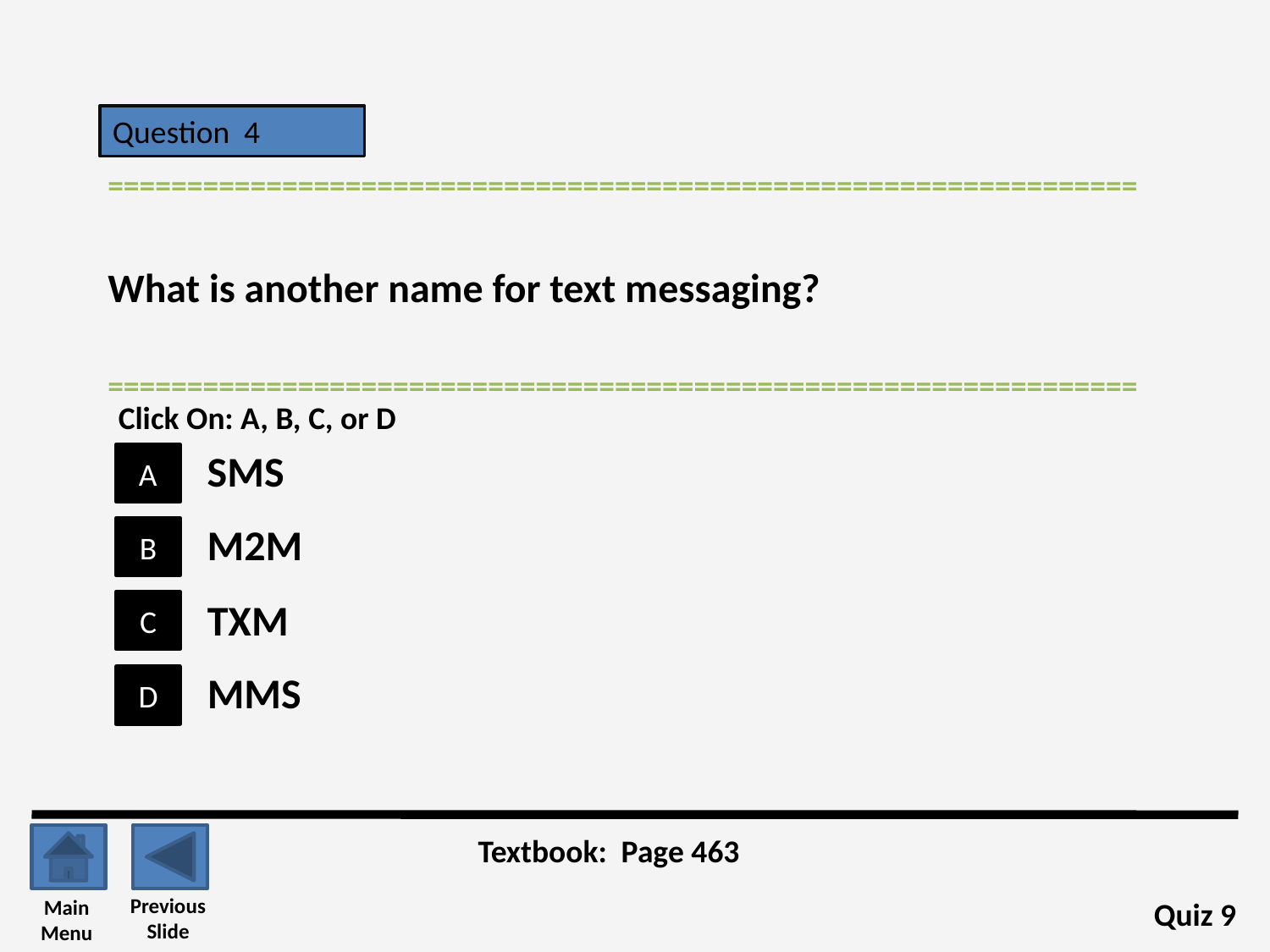

Question  4
=================================================================
What is another name for text messaging?
=================================================================
Click On: A, B, C, or D
SMS
A
M2M
B
TXM
C
MMS
D

Textbook:  Page 463
Previous
Slide
Main
Menu
Quiz 9